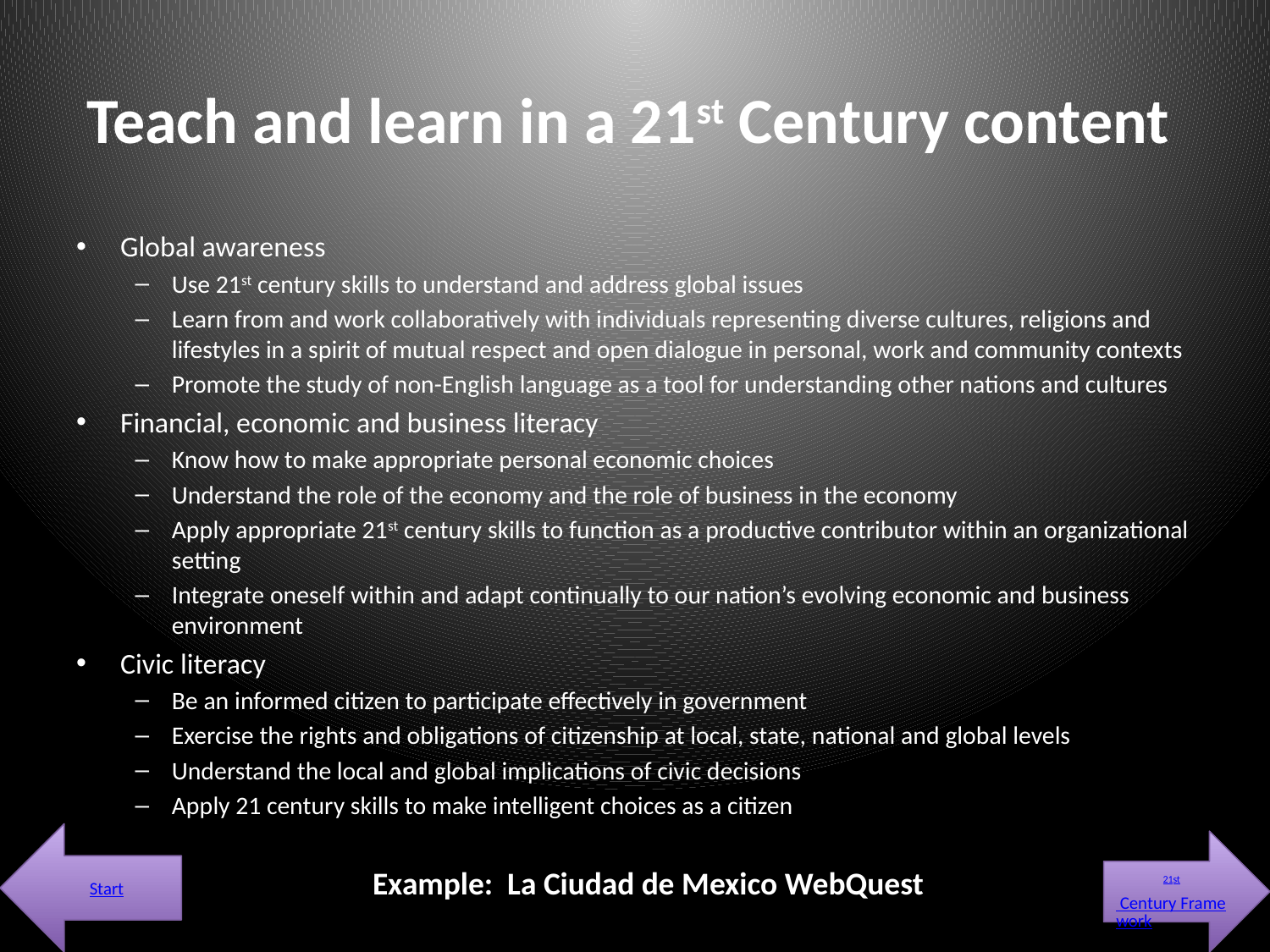

# Teach and learn in a 21st Century content
Global awareness
Use 21st century skills to understand and address global issues
Learn from and work collaboratively with individuals representing diverse cultures, religions and lifestyles in a spirit of mutual respect and open dialogue in personal, work and community contexts
Promote the study of non-English language as a tool for understanding other nations and cultures
Financial, economic and business literacy
Know how to make appropriate personal economic choices
Understand the role of the economy and the role of business in the economy
Apply appropriate 21st century skills to function as a productive contributor within an organizational setting
Integrate oneself within and adapt continually to our nation’s evolving economic and business environment
Civic literacy
Be an informed citizen to participate effectively in government
Exercise the rights and obligations of citizenship at local, state, national and global levels
Understand the local and global implications of civic decisions
Apply 21 century skills to make intelligent choices as a citizen

Start
21st Century Framework
Example:  La Ciudad de Mexico WebQuest